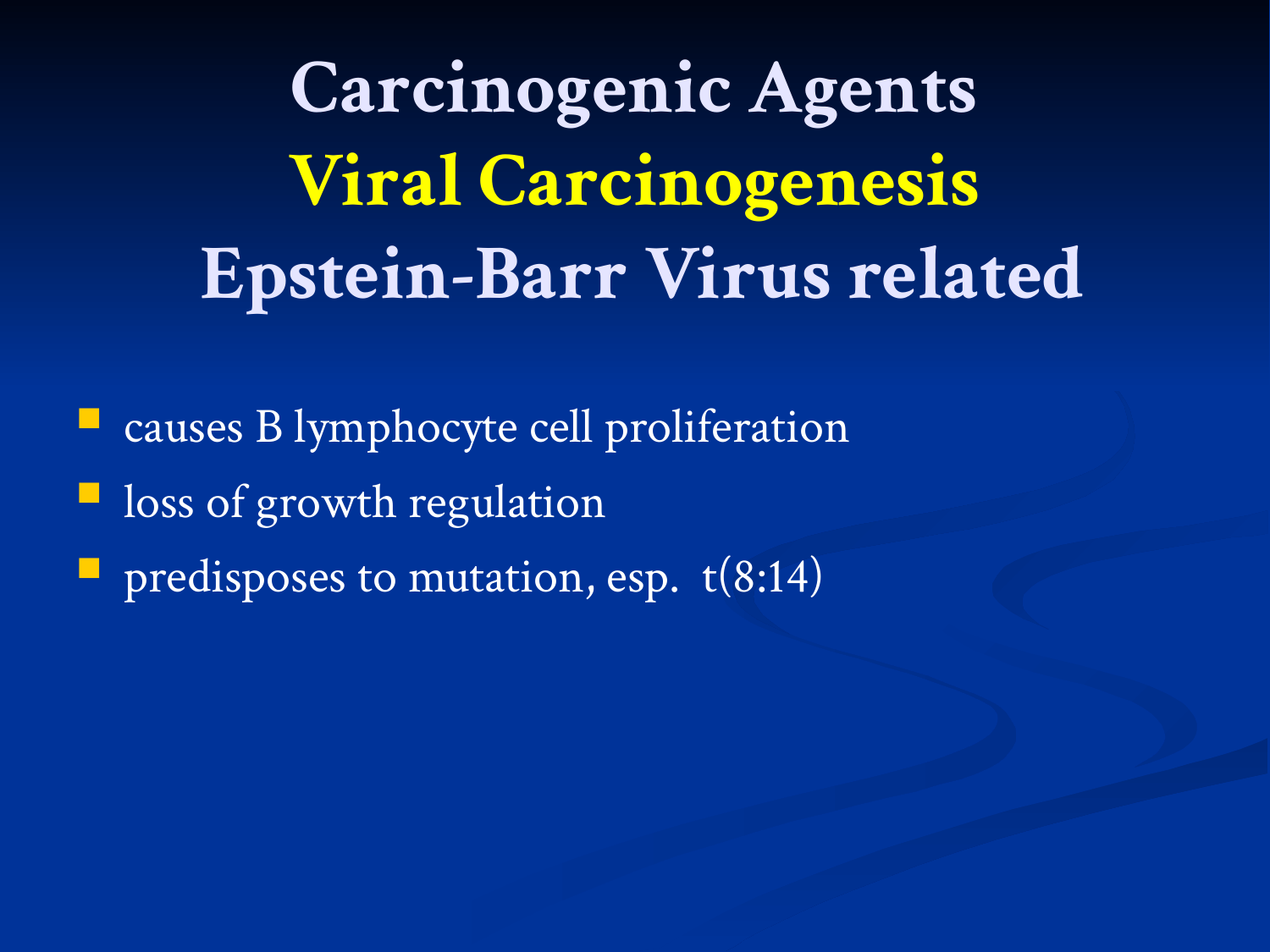

# Carcinogenic Agents Viral Carcinogenesis Epstein-Barr Virus related
causes B lymphocyte cell proliferation
loss of growth regulation
predisposes to mutation, esp.  t(8:14)